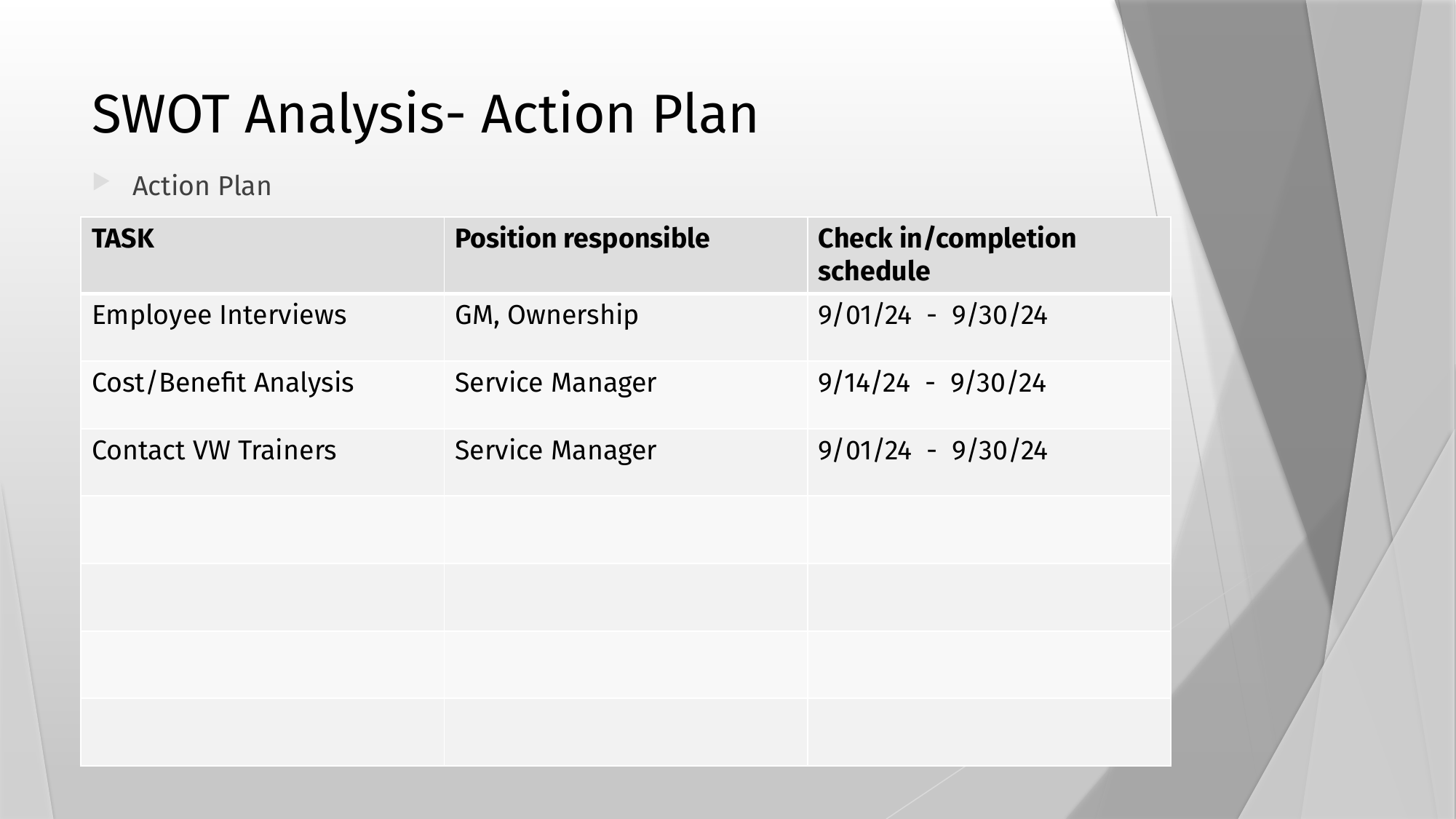

# SWOT Analysis- Action Plan
Action Plan

| TASK | Position responsible | Check in/completion schedule |
| --- | --- | --- |
| Employee Interviews | GM, Ownership | 9/01/24 - 9/30/24 |
| Cost/Benefit Analysis | Service Manager | 9/14/24 - 9/30/24 |
| Contact VW Trainers | Service Manager | 9/01/24 - 9/30/24 |
|  |  |  |
|  |  |  |
|  |  |  |
|  |  |  |